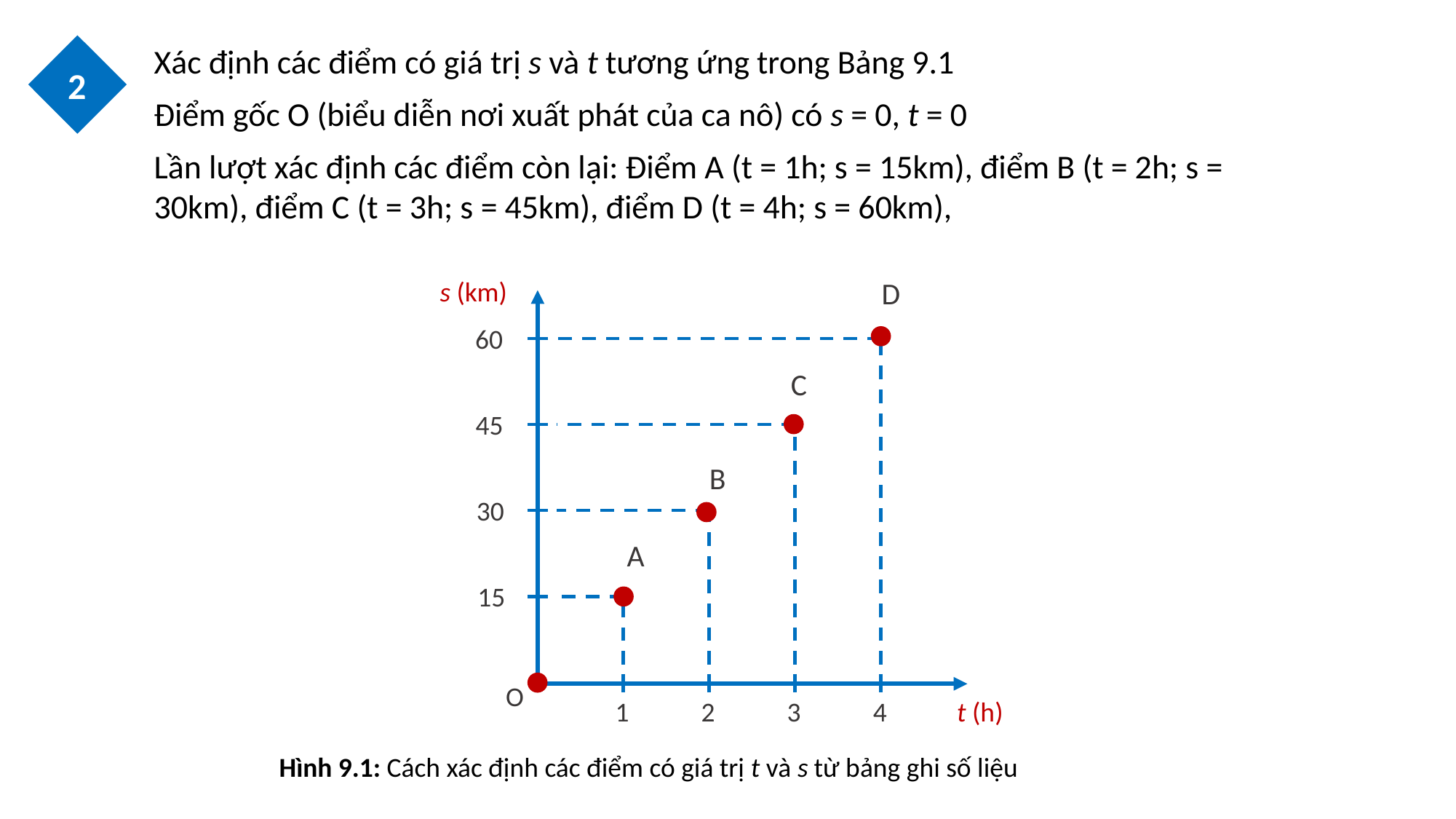

2
Xác định các điểm có giá trị s và t tương ứng trong Bảng 9.1
Điểm gốc O (biểu diễn nơi xuất phát của ca nô) có s = 0, t = 0
Lần lượt xác định các điểm còn lại: Điểm A (t = 1h; s = 15km), điểm B (t = 2h; s = 30km), điểm C (t = 3h; s = 45km), điểm D (t = 4h; s = 60km),
D

s (km)
60
45
30
15
O
1
2
3
4

t (h)
C

B

A

Hình 9.1: Cách xác định các điểm có giá trị t và s từ bảng ghi số liệu